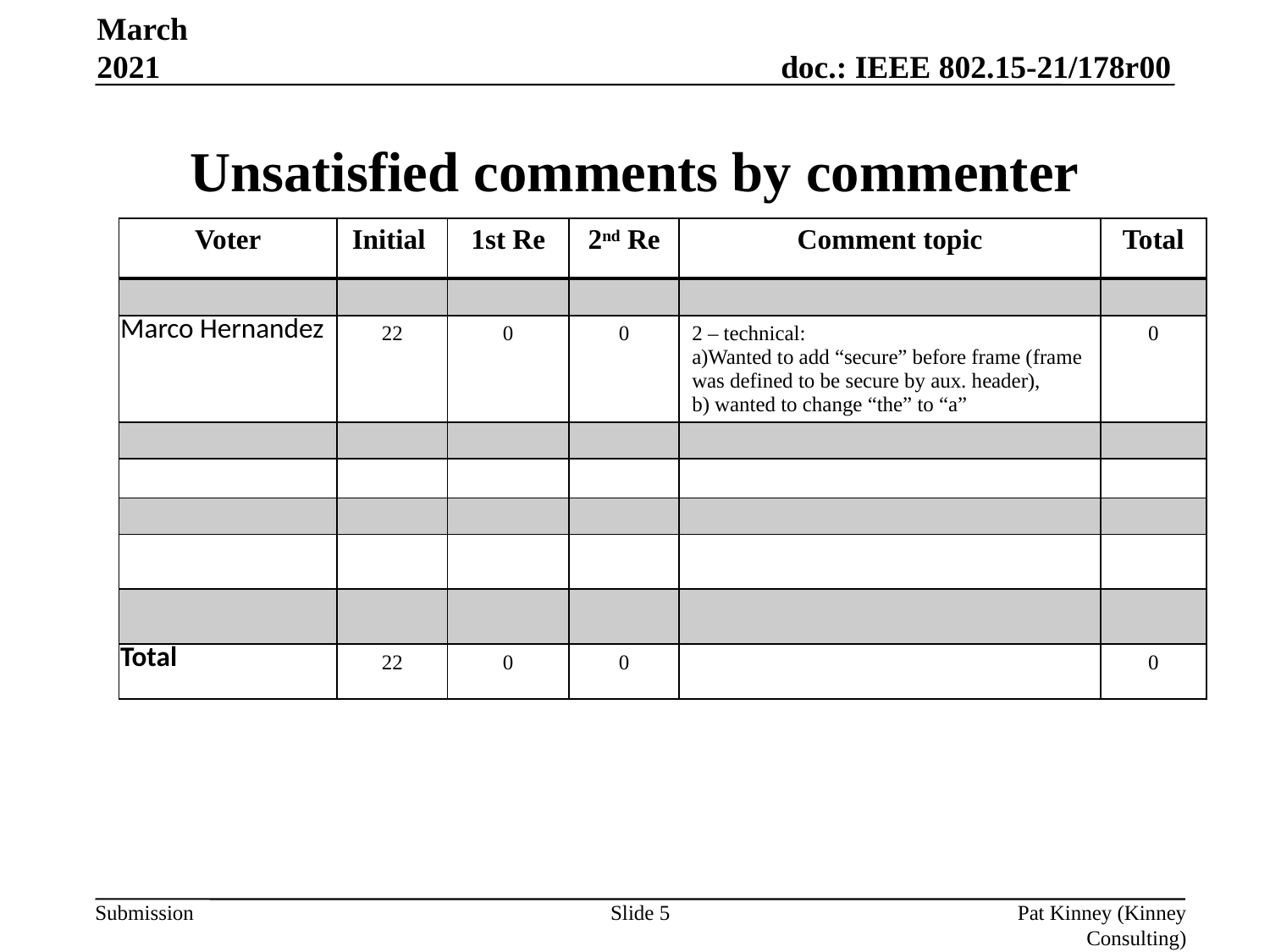

March 2021
# Unsatisfied comments by commenter
| Voter | Initial | 1st Re | 2nd Re | Comment topic | Total |
| --- | --- | --- | --- | --- | --- |
|  |  |  |  |  |  |
| Marco Hernandez | 22 | 0 | 0 | 2 – technical: a)Wanted to add “secure” before frame (frame was defined to be secure by aux. header), b) wanted to change “the” to “a” | 0 |
|  |  |  |  |  |  |
|  |  |  |  |  |  |
|  |  |  |  |  |  |
|  |  |  |  |  |  |
|  |  |  |  |  |  |
| Total | 22 | 0 | 0 |  | 0 |
Slide 5
Pat Kinney (Kinney Consulting)